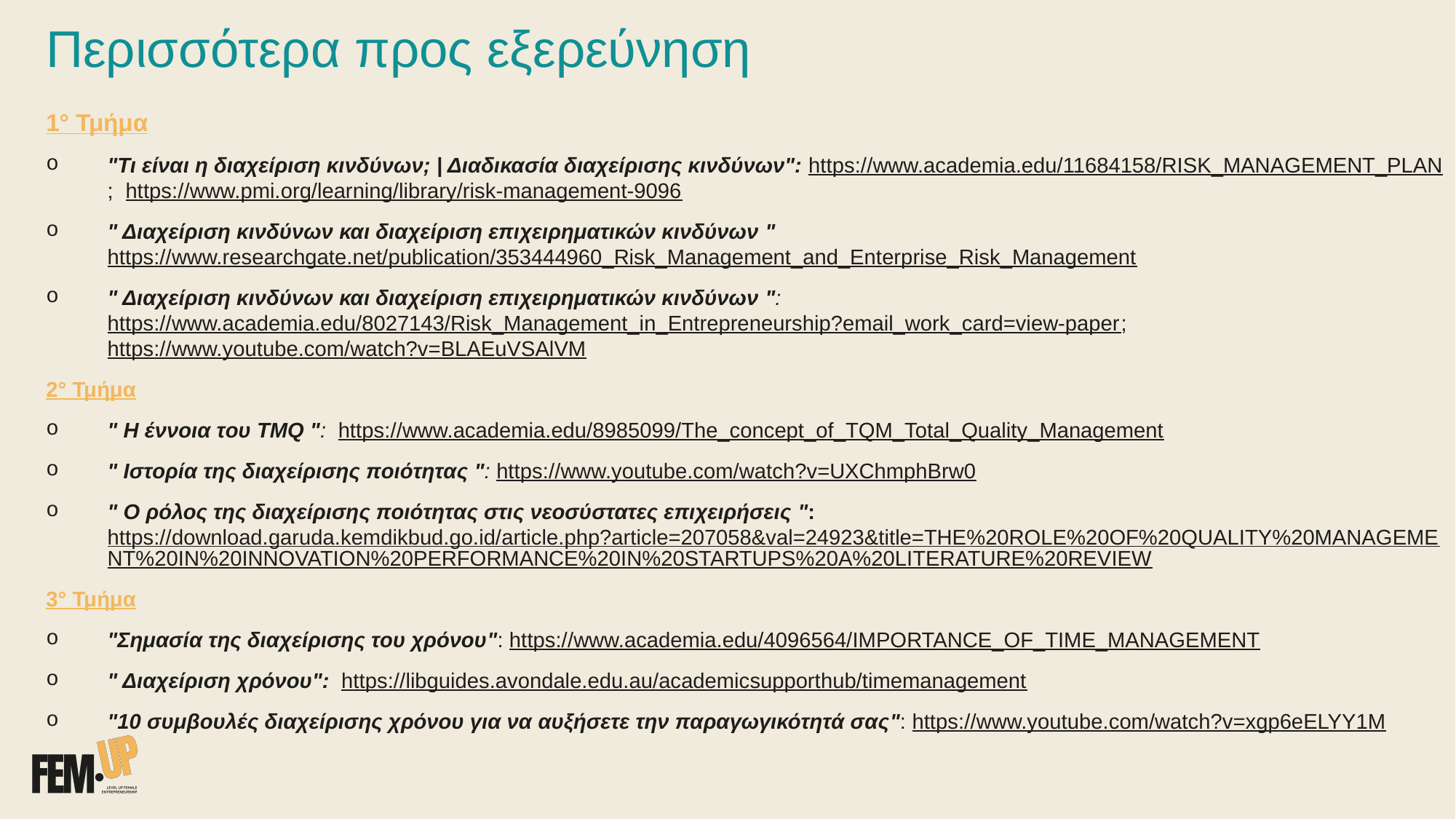

# Περισσότερα προς εξερεύνηση
1° Τμήμα
"Τι είναι η διαχείριση κινδύνων; | Διαδικασία διαχείρισης κινδύνων": https://www.academia.edu/11684158/RISK_MANAGEMENT_PLAN;  https://www.pmi.org/learning/library/risk-management-9096
" Διαχείριση κινδύνων και διαχείριση επιχειρηματικών κινδύνων " https://www.researchgate.net/publication/353444960_Risk_Management_and_Enterprise_Risk_Management
" Διαχείριση κινδύνων και διαχείριση επιχειρηματικών κινδύνων ":  https://www.academia.edu/8027143/Risk_Management_in_Entrepreneurship?email_work_card=view-paper; https://www.youtube.com/watch?v=BLAEuVSAlVM
2° Τμήμα
" Η έννοια του TMQ ":  https://www.academia.edu/8985099/The_concept_of_TQM_Total_Quality_Management
" Ιστορία της διαχείρισης ποιότητας ": https://www.youtube.com/watch?v=UXChmphBrw0
" Ο ρόλος της διαχείρισης ποιότητας στις νεοσύστατες επιχειρήσεις ": https://download.garuda.kemdikbud.go.id/article.php?article=207058&val=24923&title=THE%20ROLE%20OF%20QUALITY%20MANAGEMENT%20IN%20INNOVATION%20PERFORMANCE%20IN%20STARTUPS%20A%20LITERATURE%20REVIEW
3° Τμήμα
"Σημασία της διαχείρισης του χρόνου": https://www.academia.edu/4096564/IMPORTANCE_OF_TIME_MANAGEMENT
" Διαχείριση χρόνου":  https://libguides.avondale.edu.au/academicsupporthub/timemanagement
"10 συμβουλές διαχείρισης χρόνου για να αυξήσετε την παραγωγικότητά σας": https://www.youtube.com/watch?v=xgp6eELYY1M